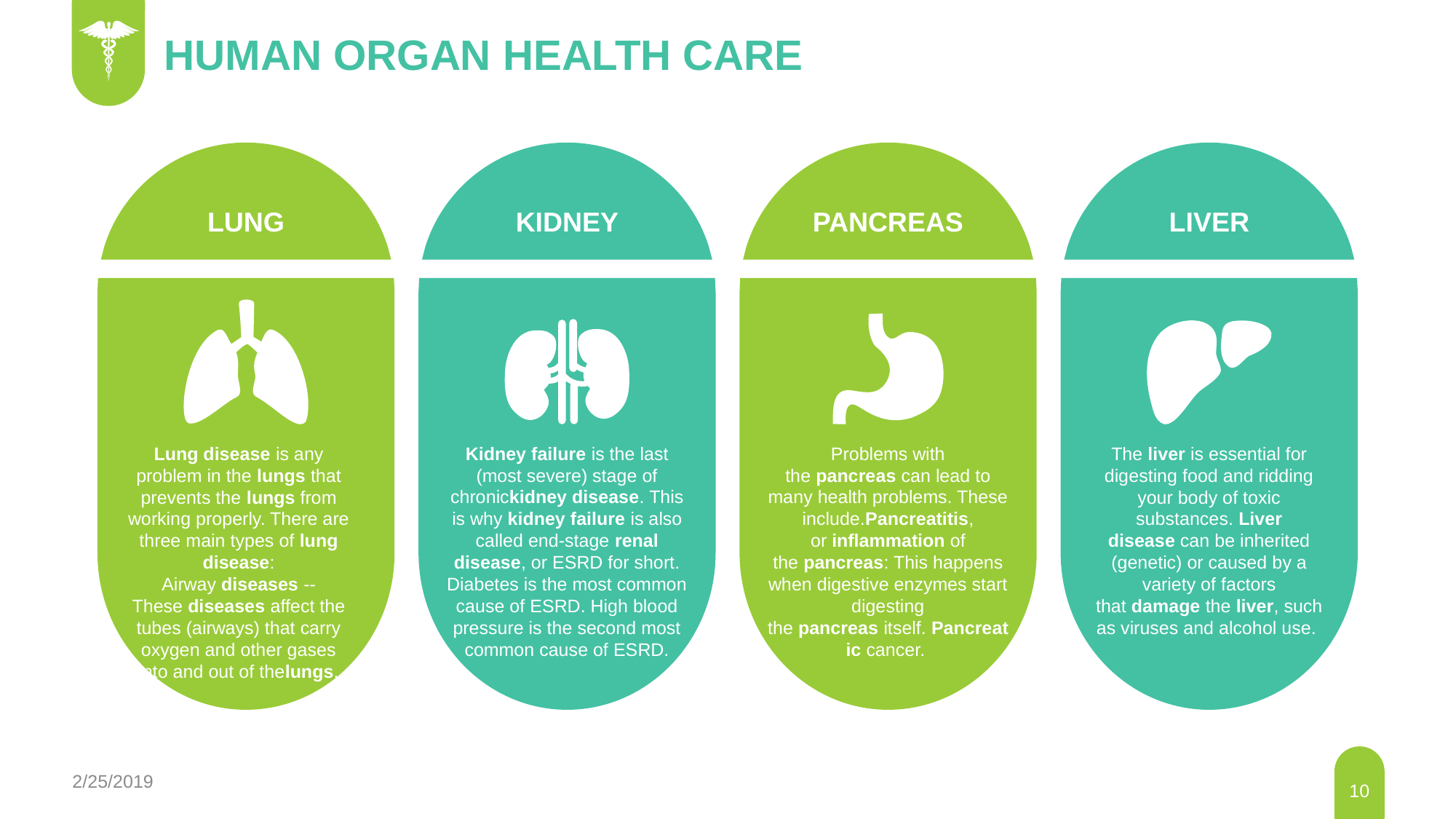

HUMAN ORGAN HEALTH CARE
LUNG

KIDNEY

PANCREAS

LIVER

Lung disease is any problem in the lungs that prevents the lungs from working properly. There are three main types of lung disease: Airway diseases -- These diseases affect the tubes (airways) that carry oxygen and other gases into and out of thelungs.
Kidney failure is the last (most severe) stage of chronickidney disease. This is why kidney failure is also called end-stage renal disease, or ESRD for short. Diabetes is the most common cause of ESRD. High blood pressure is the second most common cause of ESRD.
Problems with the pancreas can lead to many health problems. These include.Pancreatitis, or inflammation of the pancreas: This happens when digestive enzymes start digesting the pancreas itself. Pancreatic cancer.
The liver is essential for digesting food and ridding your body of toxic substances. Liver disease can be inherited (genetic) or caused by a variety of factors that damage the liver, such as viruses and alcohol use.

2/25/2019
10